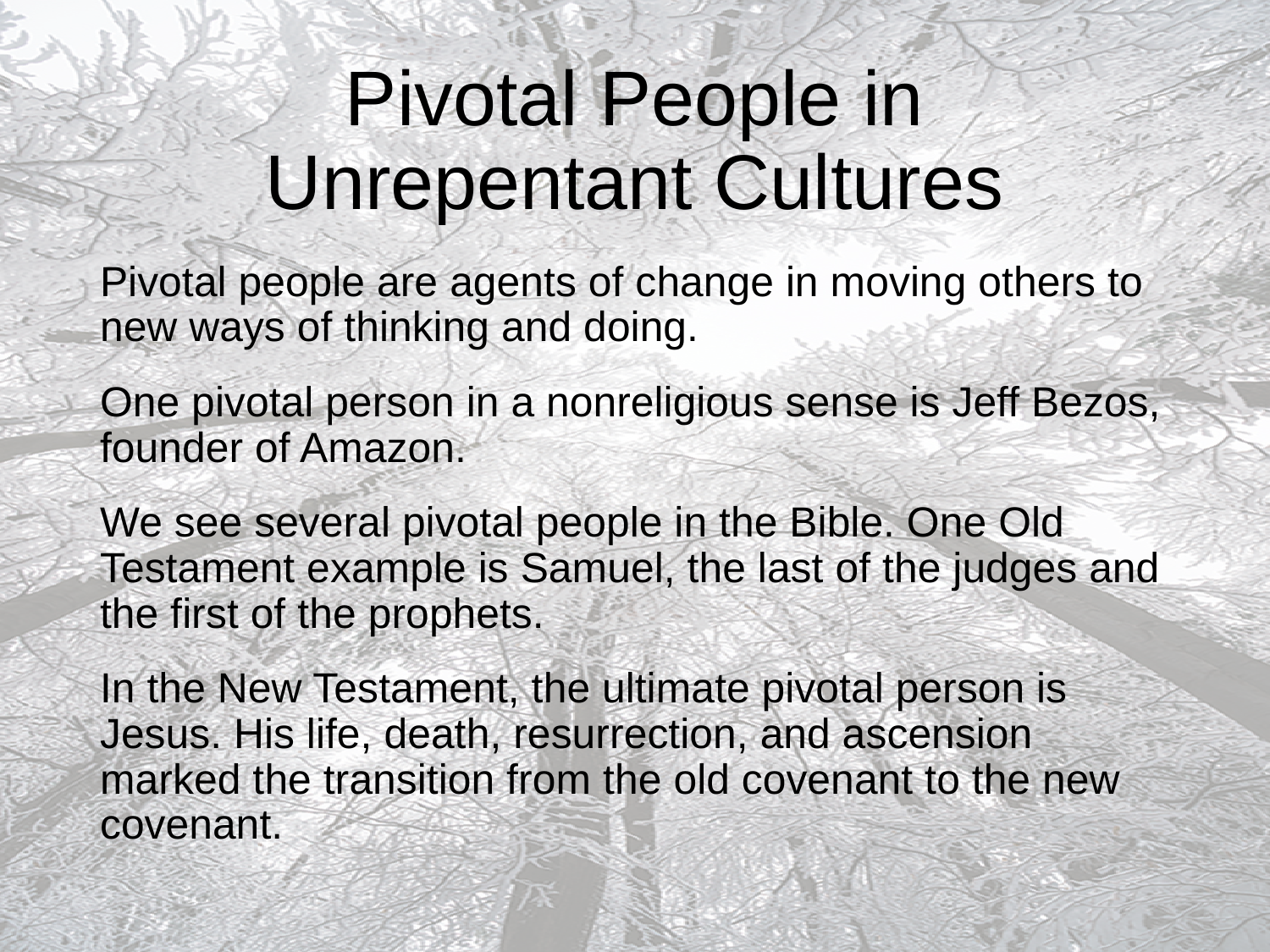

# Pivotal People in Unrepentant Cultures
Pivotal people are agents of change in moving others to new ways of thinking and doing.
One pivotal person in a nonreligious sense is Jeff Bezos, founder of Amazon.
We see several pivotal people in the Bible. One Old Testament example is Samuel, the last of the judges and the first of the prophets.
In the New Testament, the ultimate pivotal person is Jesus. His life, death, resurrection, and ascension marked the transition from the old covenant to the new covenant.